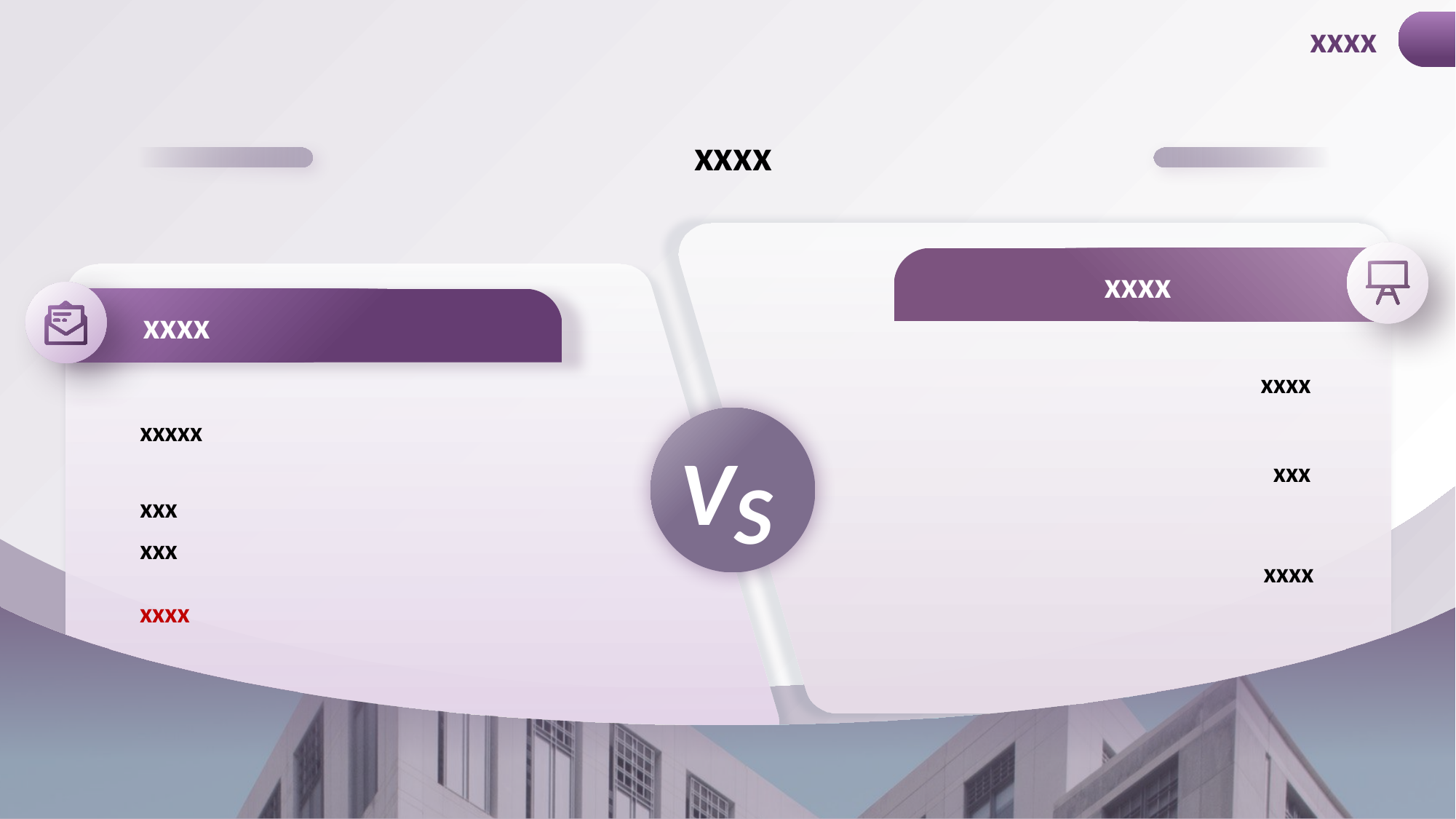

xxxx

xxxx

xxxx

xxxx
xxx

xxxx

V
S
xxxxx

xxx
xxx
xxxx

xxxx